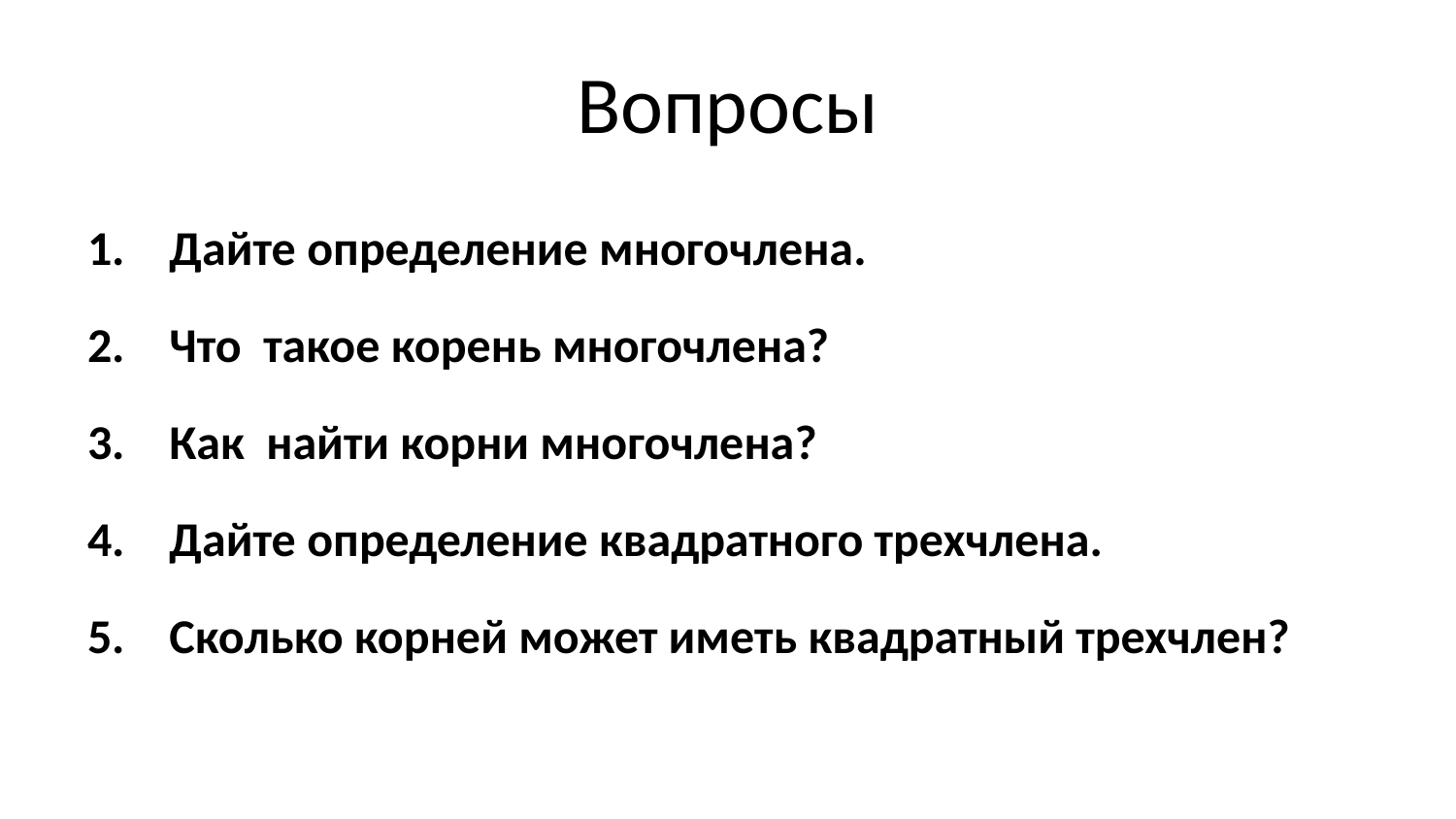

# Вопросы
Дайте определение многочлена.
Что  такое корень многочлена?
Как  найти корни многочлена?
Дайте определение квадратного трехчлена.
Сколько корней может иметь квадратный трехчлен?